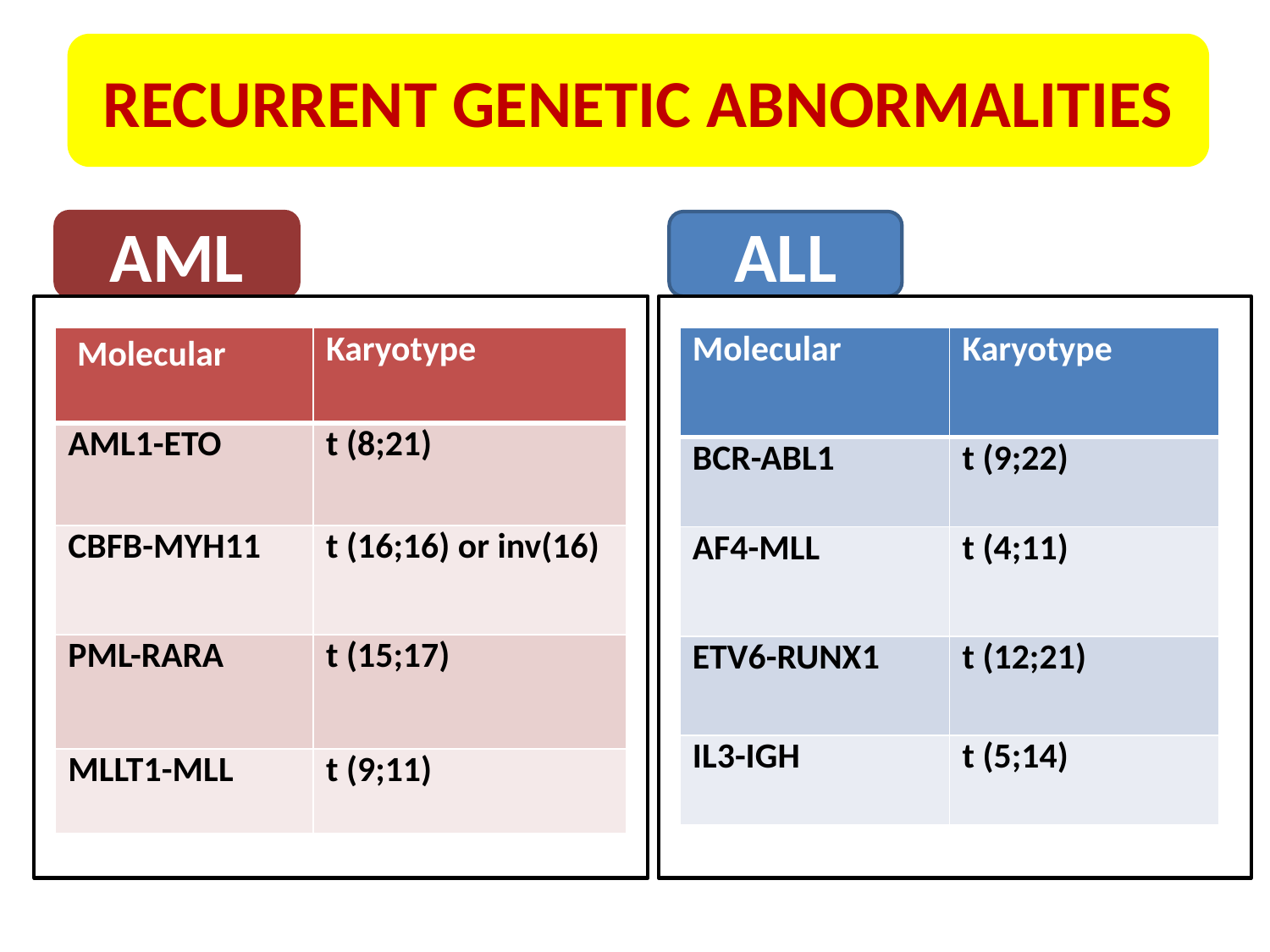

RECURRENT GENETIC ABNORMALITIES
AML
ALL

| Molecular | Karyotype |
| --- | --- |
| AML1-ETO | t (8;21) |
| CBFB-MYH11 | t (16;16) or inv(16) |
| PML-RARA | t (15;17) |
| MLLT1-MLL | t (9;11) |
| Molecular | Karyotype |
| --- | --- |
| BCR-ABL1 | t (9;22) |
| AF4-MLL | t (4;11) |
| ETV6-RUNX1 | t (12;21) |
| IL3-IGH | t (5;14) |